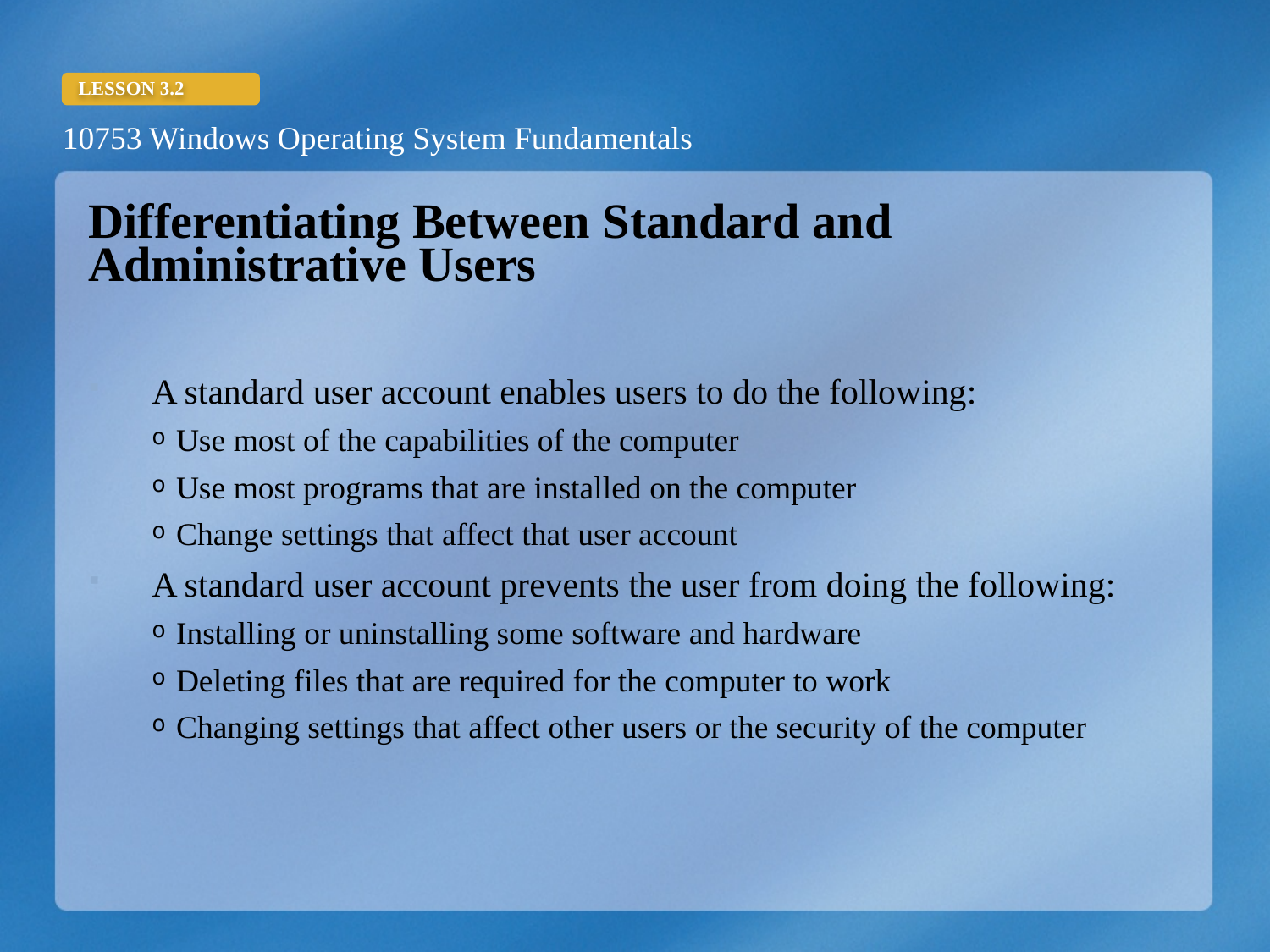

Differentiating Between Standard and
Administrative Users

A standard user account enables users to do the following:
Use most of the capabilities of the computer
Use most programs that are installed on the computer
Change settings that affect that user account
A standard user account prevents the user from doing the following:
Installing or uninstalling some software and hardware
Deleting files that are required for the computer to work
Changing settings that affect other users or the security of the computer